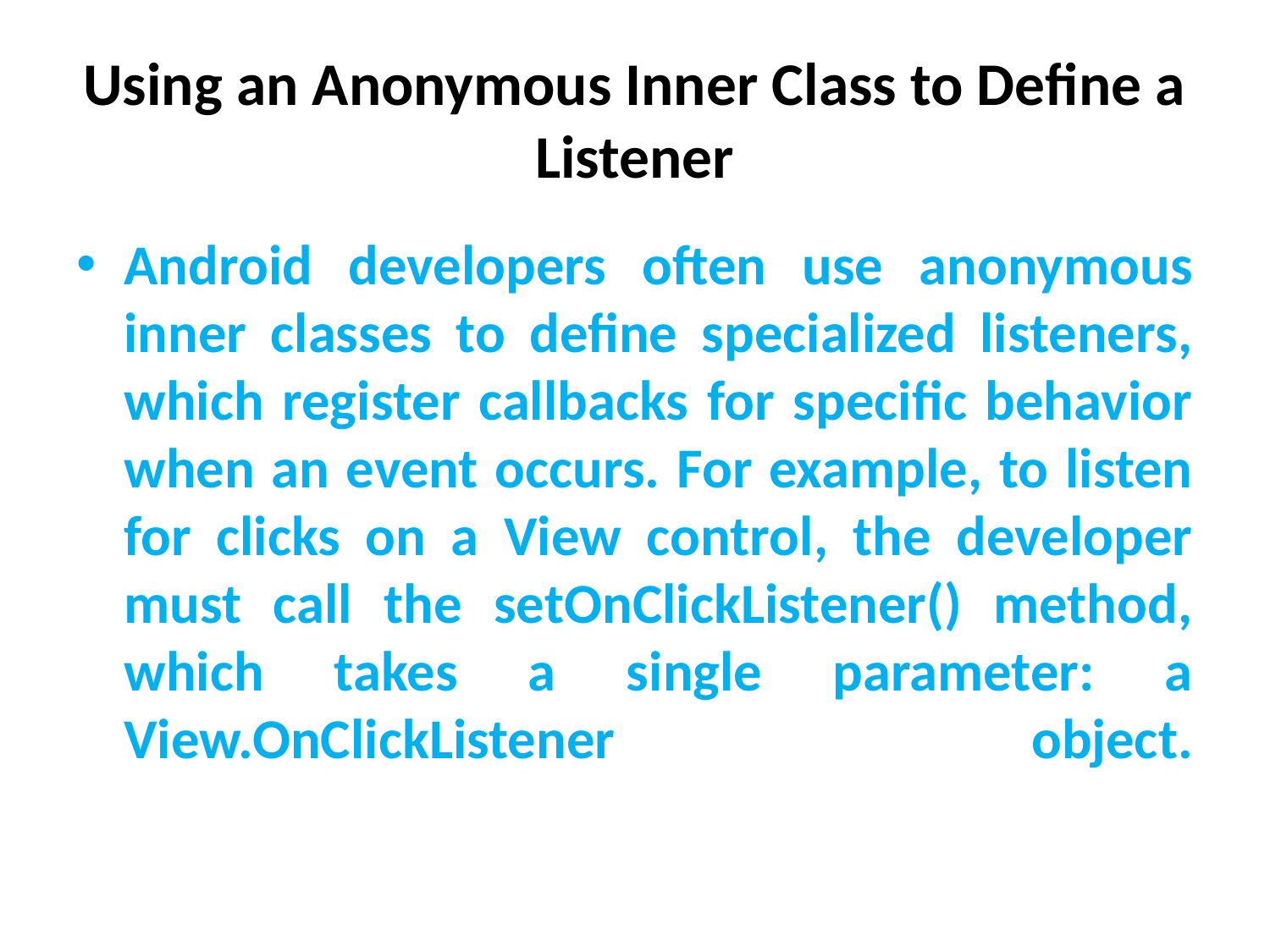

# Using an Anonymous Inner Class to Define a Listener
Android developers often use anonymous inner classes to define specialized listeners, which register callbacks for specific behavior when an event occurs. For example, to listen for clicks on a View control, the developer must call the setOnClickListener() method, which takes a single parameter: a View.OnClickListener object.